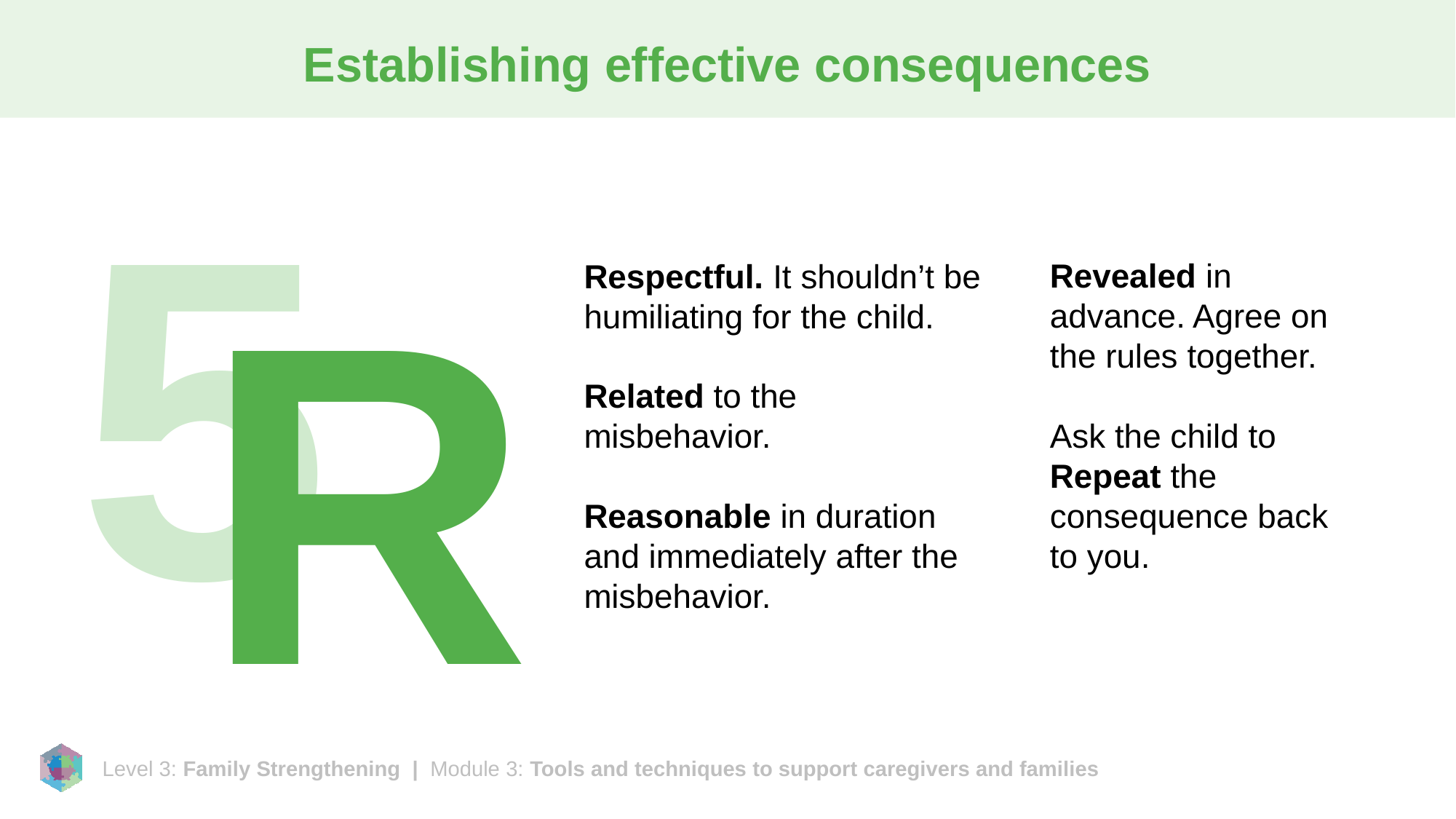

# Establishing effective consequences
5
R
Respectful. It shouldn’t be humiliating for the child.

Related to the misbehavior.

Reasonable in duration and immediately after the misbehavior.
Revealed in advance. Agree on the rules together.

Ask the child to Repeat the consequence back to you.